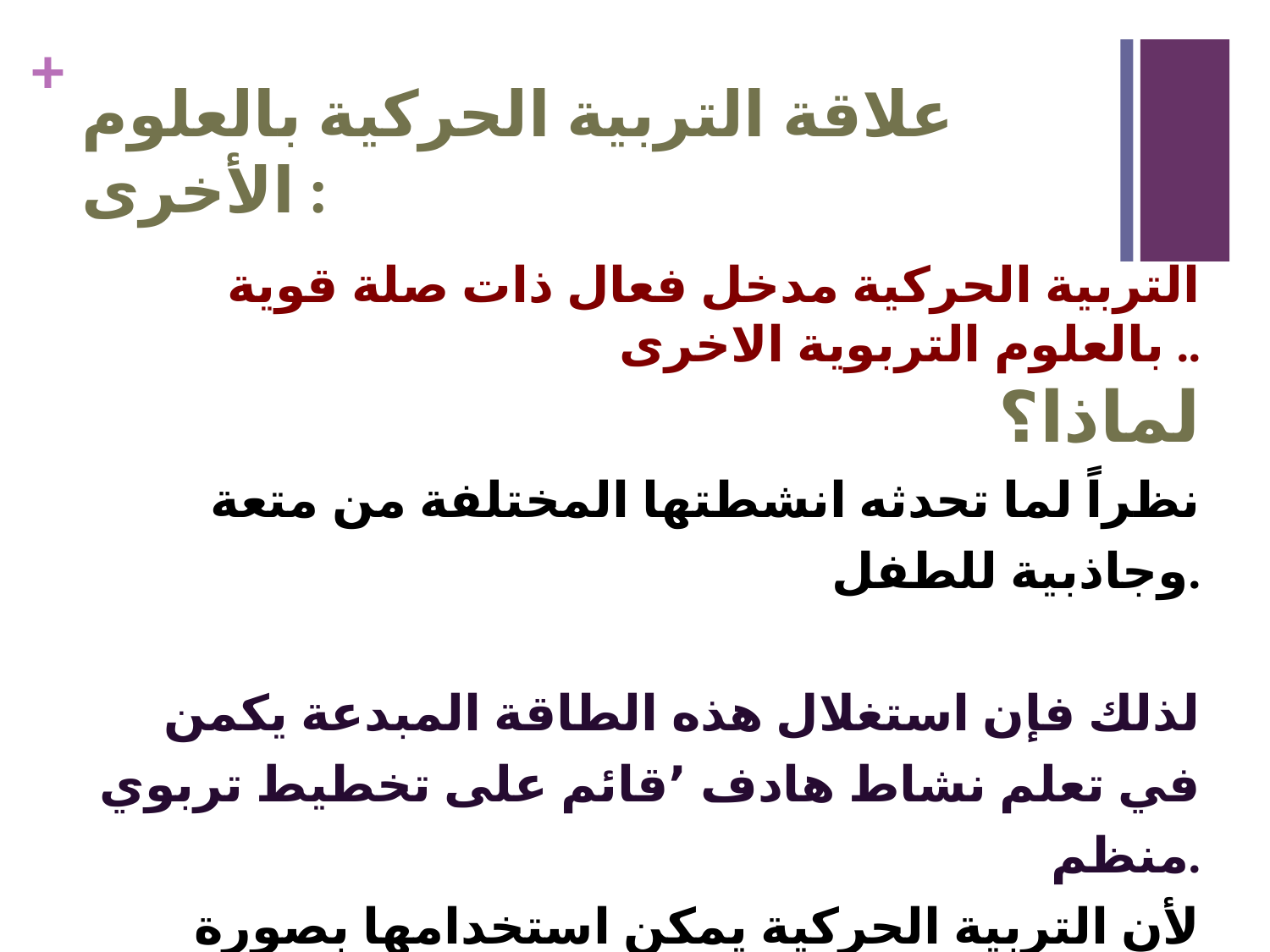

# علاقة التربية الحركية بالعلوم الأخرى :
التربية الحركية مدخل فعال ذات صلة قوية بالعلوم التربوية الاخرى ..
لماذا؟
نظراً لما تحدثه انشطتها المختلفة من متعة وجاذبية للطفل.

لذلك فإن استغلال هذه الطاقة المبدعة يكمن في تعلم نشاط هادف ٬قائم على تخطيط تربوي منظم.
 لأن التربية الحركية يمكن استخدامها بصورة كلية في تعلم العلوم التربوية الأخرى , وإخراج هذه العلوم من حيز الجمود إلى حيز الحركة الطبيعية الشيقة والممتعة للطفل .